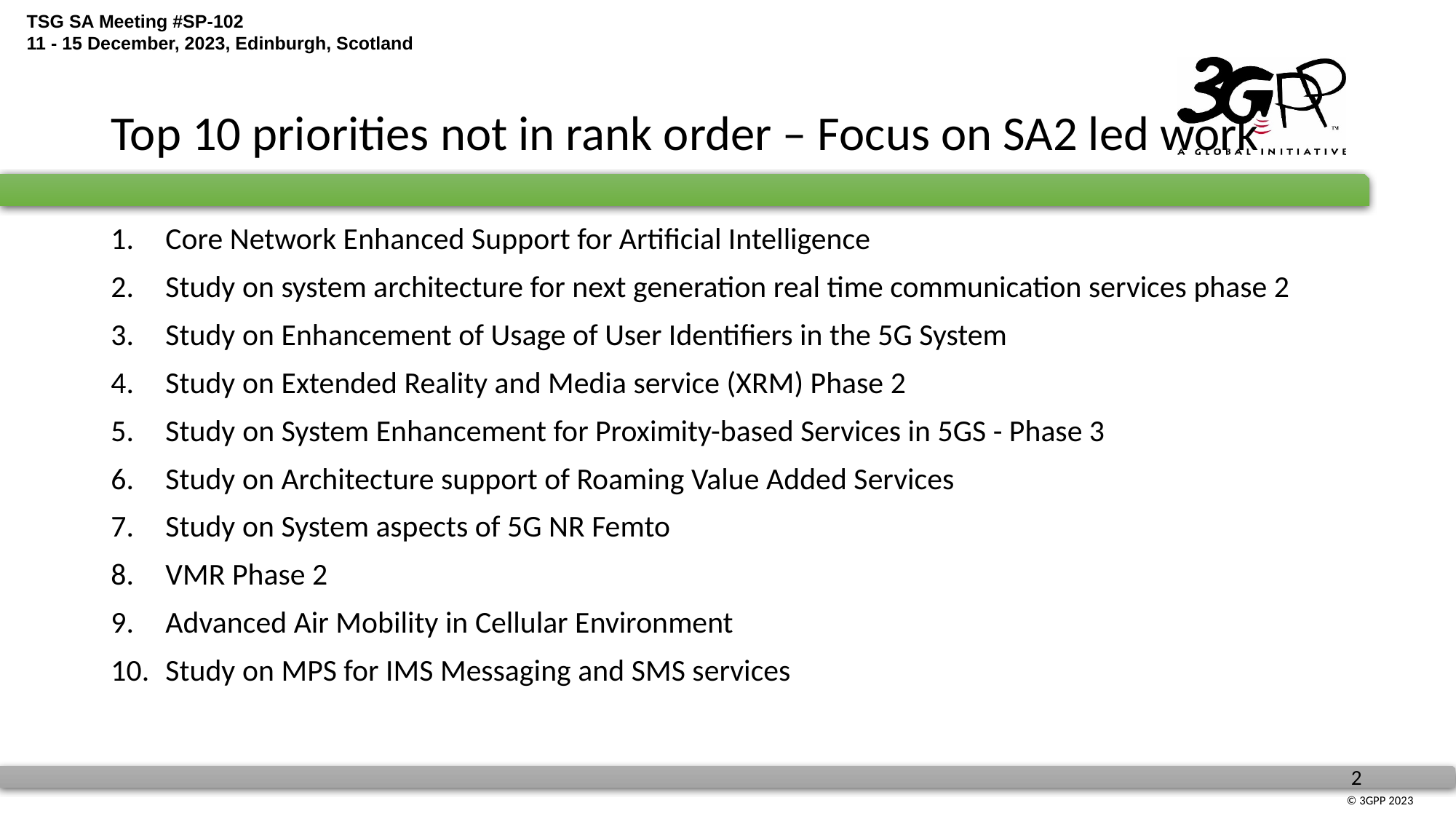

# Top 10 priorities not in rank order – Focus on SA2 led work
Core Network Enhanced Support for Artificial Intelligence
Study on system architecture for next generation real time communication services phase 2
Study on Enhancement of Usage of User Identifiers in the 5G System
Study on Extended Reality and Media service (XRM) Phase 2
Study on System Enhancement for Proximity-based Services in 5GS - Phase 3
Study on Architecture support of Roaming Value Added Services
Study on System aspects of 5G NR Femto
VMR Phase 2
Advanced Air Mobility in Cellular Environment
Study on MPS for IMS Messaging and SMS services